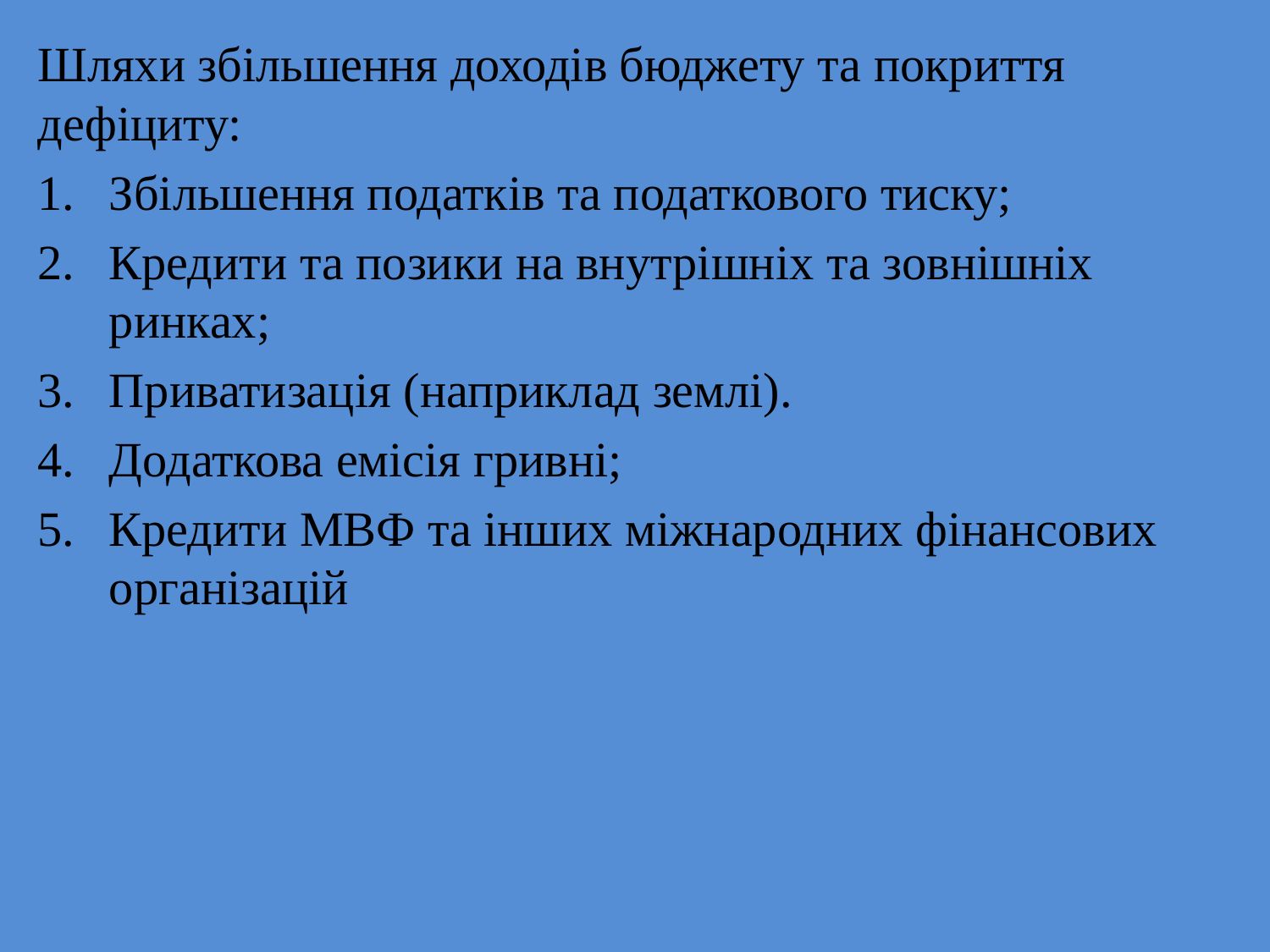

Шляхи збільшення доходів бюджету та покриття дефіциту:
Збільшення податків та податкового тиску;
Кредити та позики на внутрішніх та зовнішніх ринках;
Приватизація (наприклад землі).
Додаткова емісія гривні;
Кредити МВФ та інших міжнародних фінансових організацій